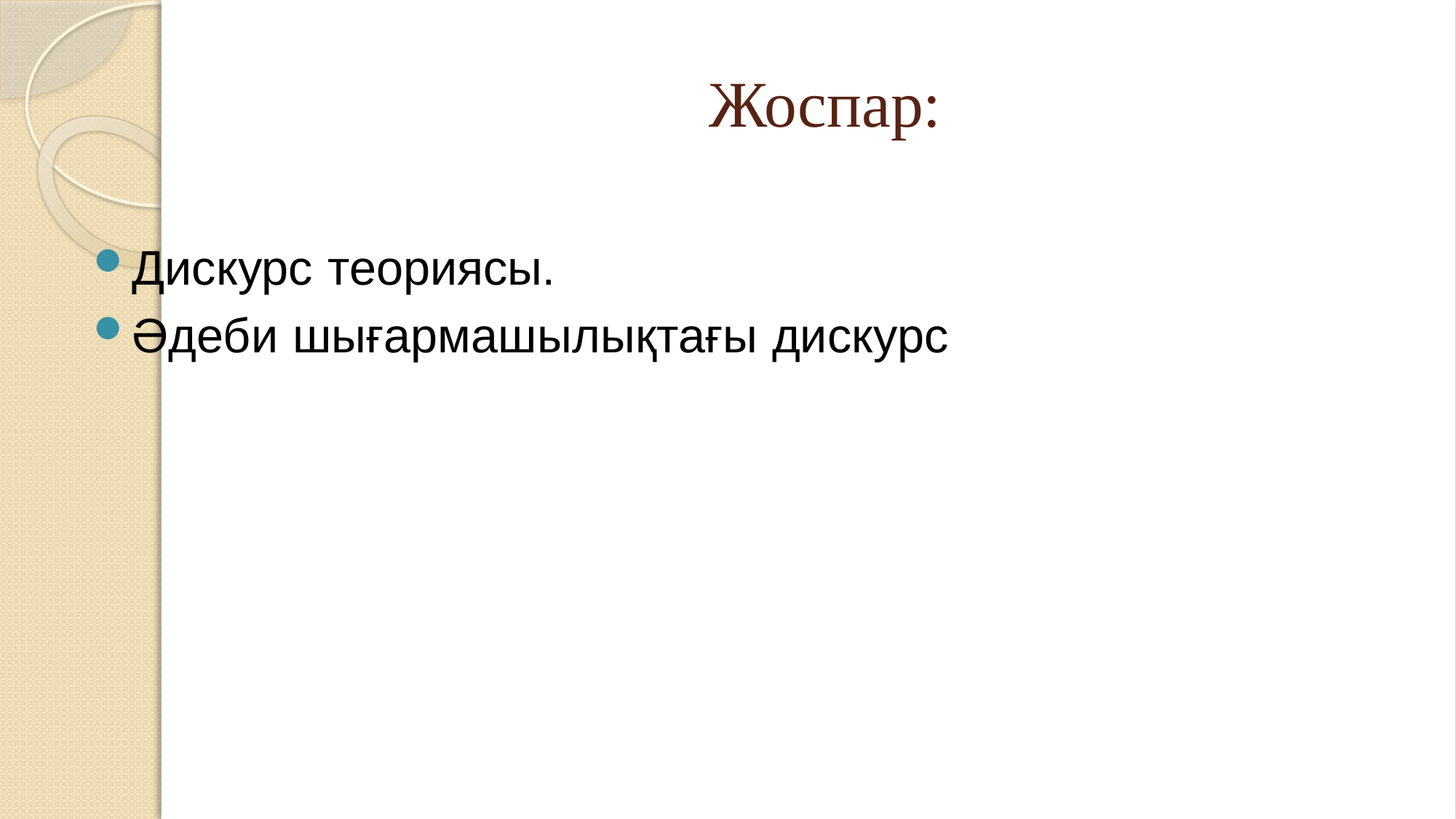

# Жоспар:
Дискурс теориясы.
Әдеби шығармашылықтағы дискурс